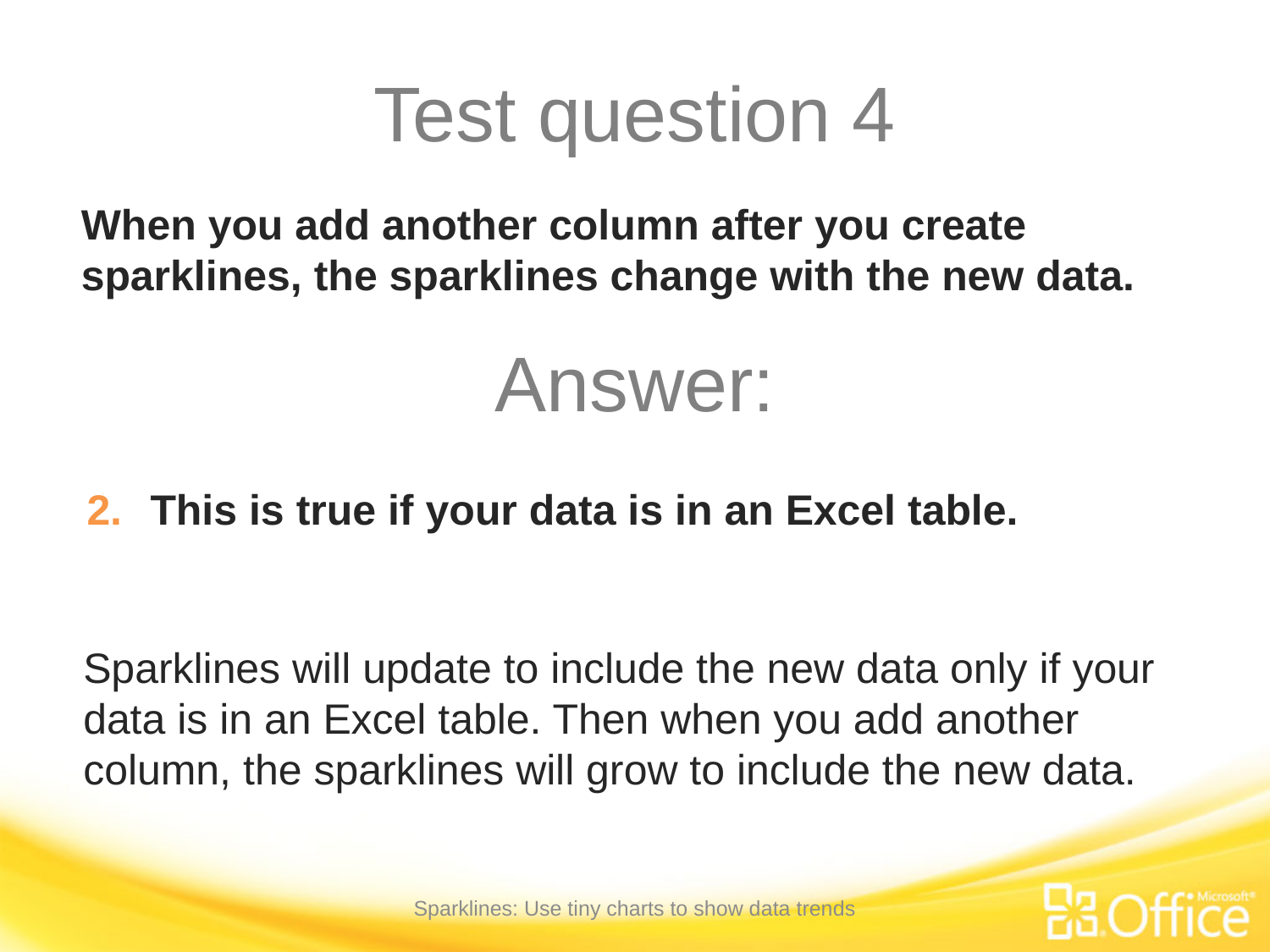

# Test question 4
When you add another column after you create sparklines, the sparklines change with the new data.
Answer:
This is true if your data is in an Excel table.
Sparklines will update to include the new data only if your data is in an Excel table. Then when you add another column, the sparklines will grow to include the new data.
Sparklines: Use tiny charts to show data trends